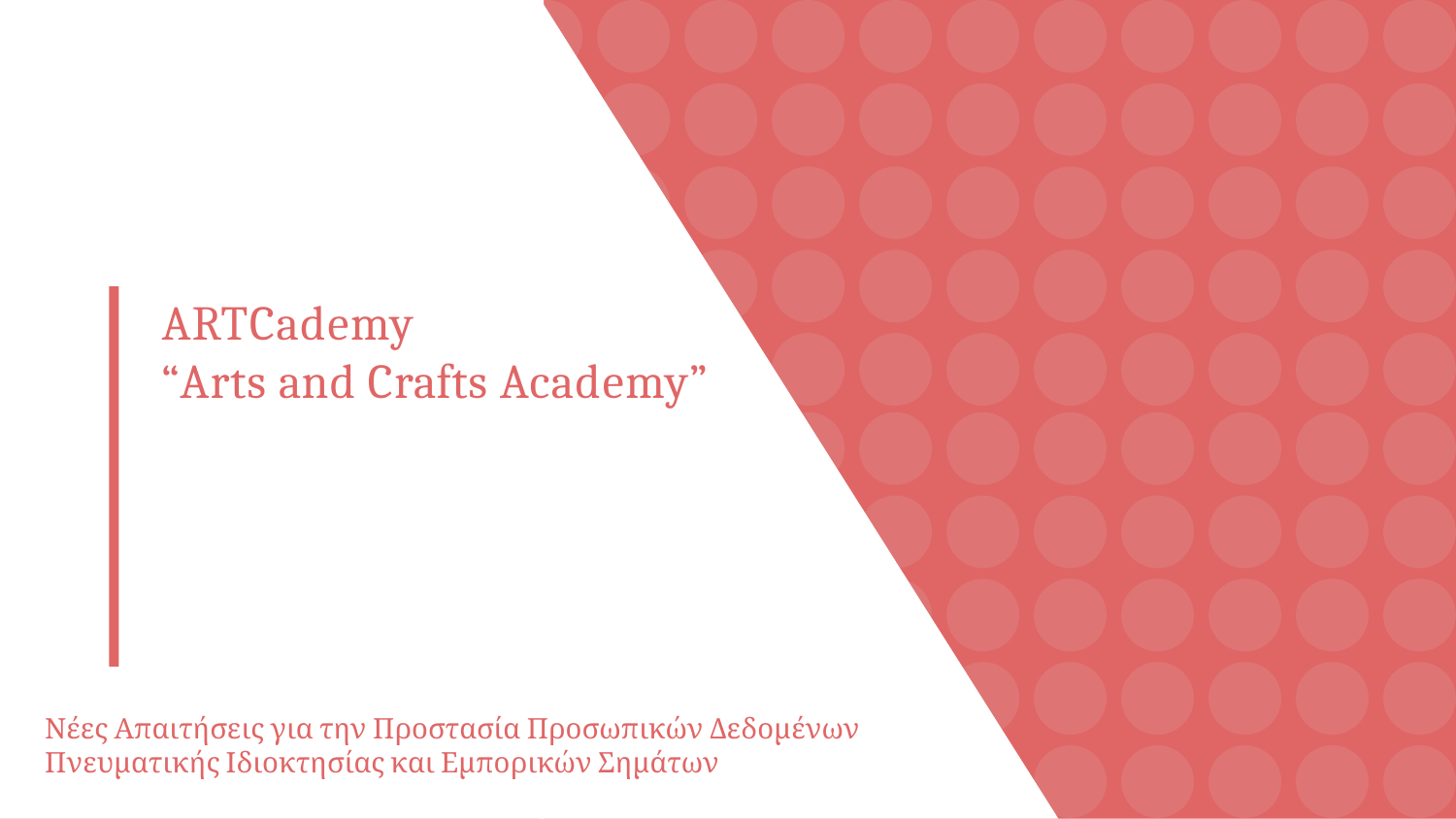

# ARTCademy
“Arts and Crafts Academy”

Νέες Απαιτήσεις για την Προστασία Προσωπικών Δεδομένων Πνευματικής Ιδιοκτησίας και Εμπορικών Σημάτων